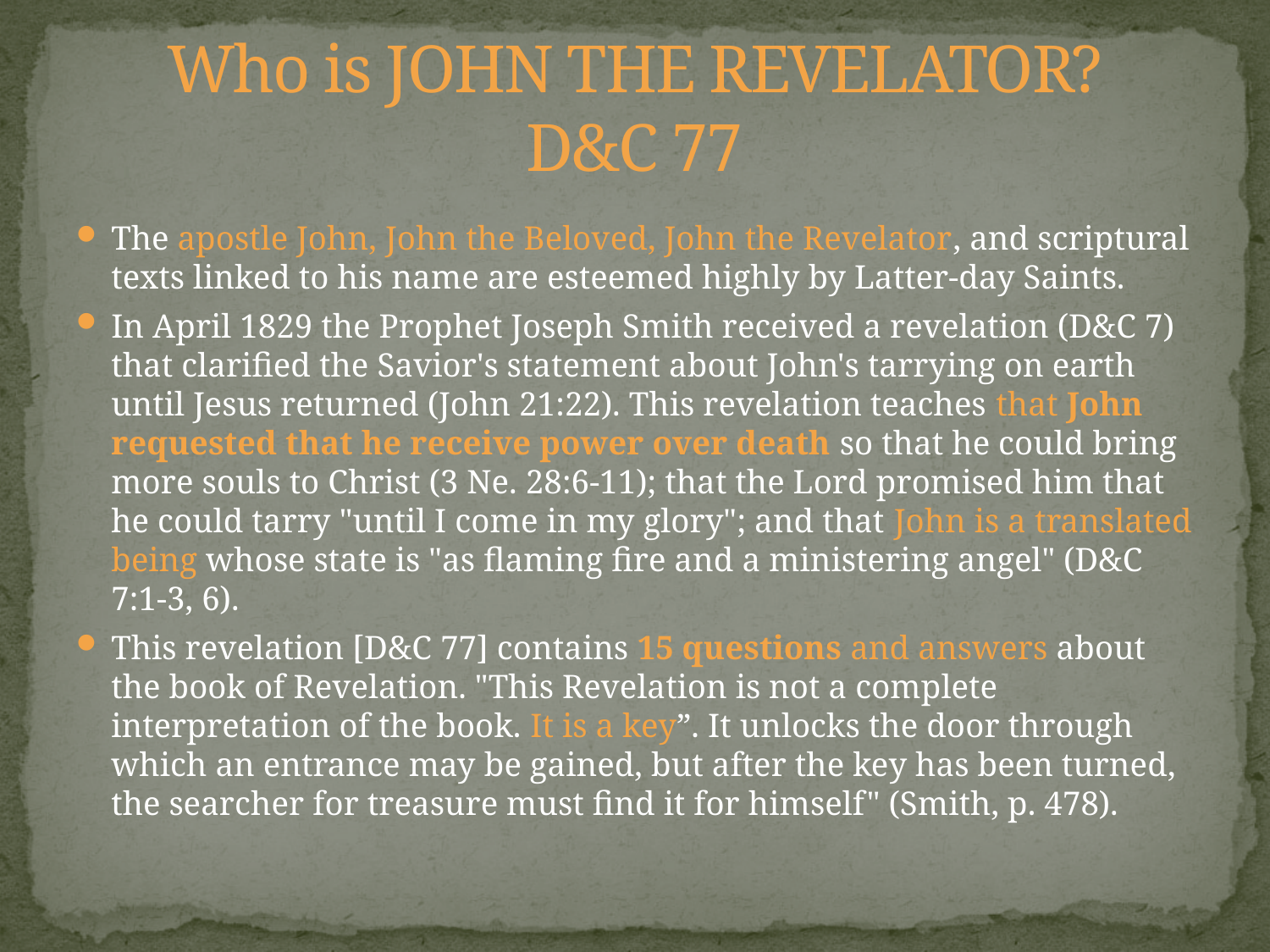

# Who is JOHN THE REVELATOR? D&C 77
The apostle John, John the Beloved, John the Revelator, and scriptural texts linked to his name are esteemed highly by Latter-day Saints.
In April 1829 the Prophet Joseph Smith received a revelation (D&C 7) that clarified the Savior's statement about John's tarrying on earth until Jesus returned (John 21:22). This revelation teaches that John requested that he receive power over death so that he could bring more souls to Christ (3 Ne. 28:6‑11); that the Lord promised him that he could tarry "until I come in my glory"; and that John is a translated being whose state is "as flaming fire and a ministering angel" (D&C 7:1‑3, 6).
This revelation [D&C 77] contains 15 questions and answers about the book of Revelation. "This Revelation is not a complete interpretation of the book. It is a key”. It unlocks the door through which an entrance may be gained, but after the key has been turned, the searcher for treasure must find it for himself" (Smith, p. 478).